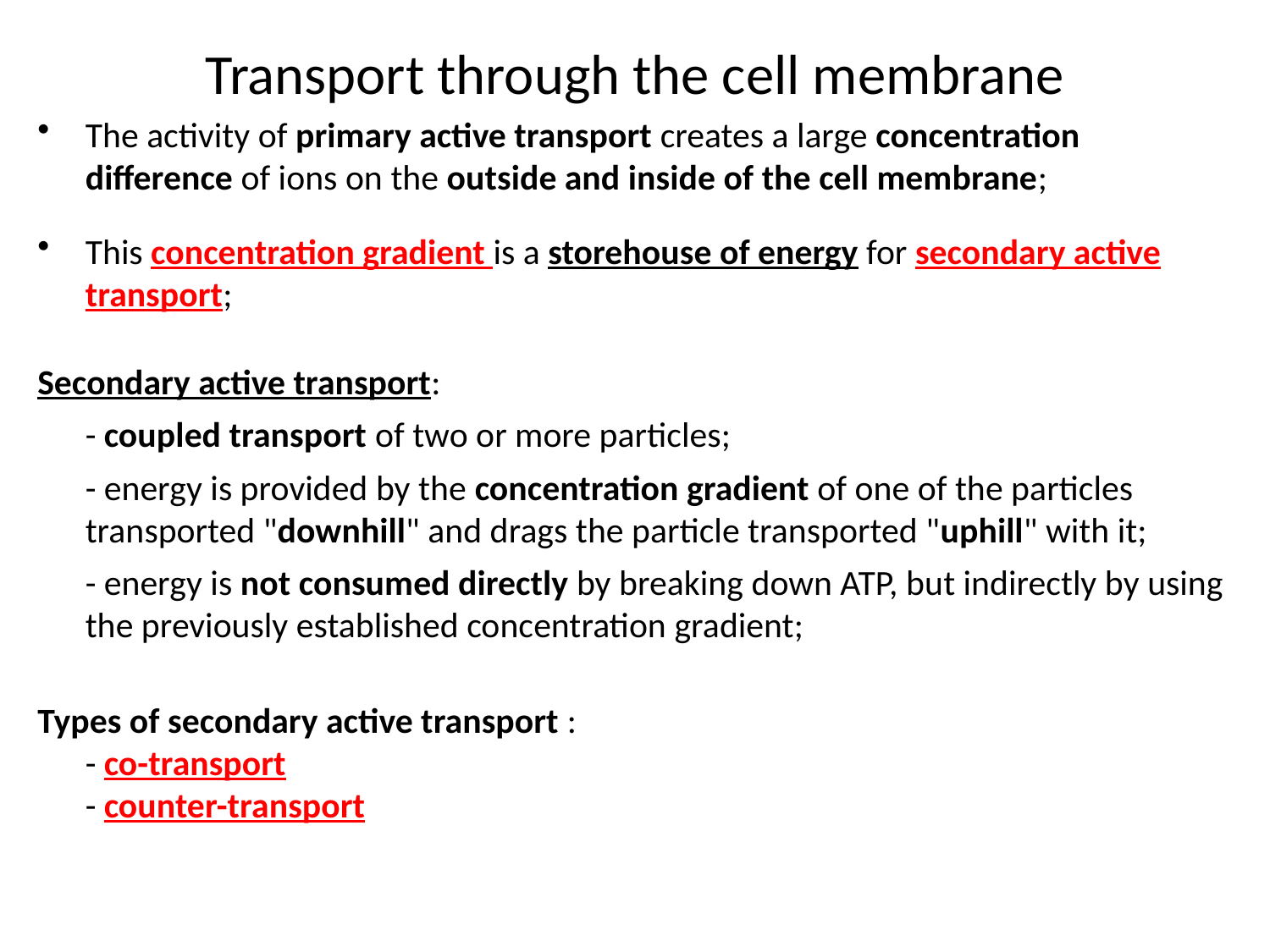

Transport through the cell membrane
The activity of primary active transport creates a large concentration difference of ions on the outside and inside of the cell membrane;

This concentration gradient is a storehouse of energy for secondary active transport;

Secondary active transport:

	- coupled transport of two or more particles;

	- energy is provided by the concentration gradient of one of the particles transported "downhill" and drags the particle transported "uphill" with it;

	- energy is not consumed directly by breaking down ATP, but indirectly by using the previously established concentration gradient;

Types of secondary active transport :
	- co-transport
	- counter-transport